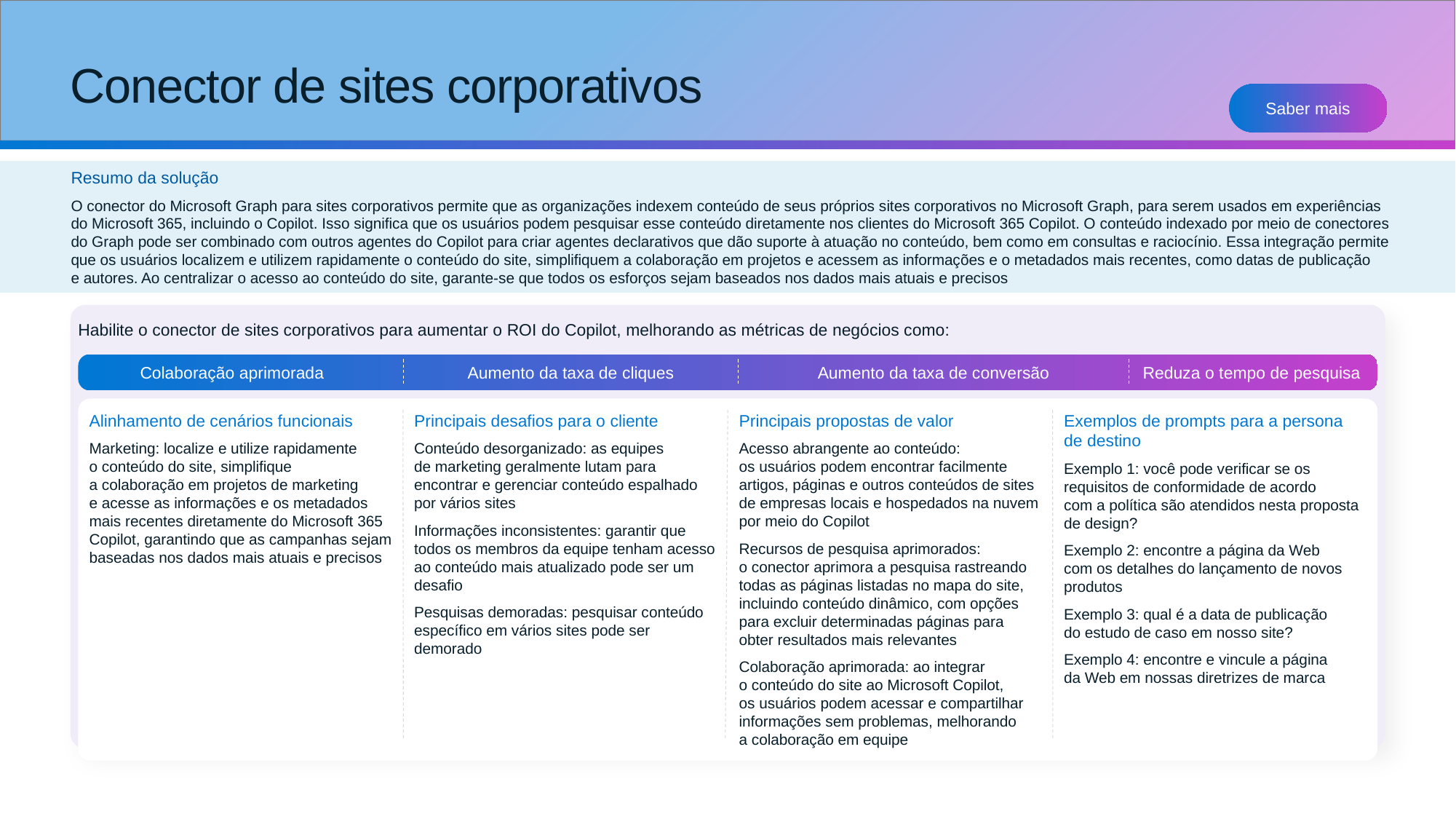

# Conector de sites corporativos
Saber mais

Resumo da solução
O conector do Microsoft Graph para sites corporativos permite que as organizações indexem conteúdo de seus próprios sites corporativos no Microsoft Graph, para serem usados em experiências do Microsoft 365, incluindo o Copilot. Isso significa que os usuários podem pesquisar esse conteúdo diretamente nos clientes do Microsoft 365 Copilot. O conteúdo indexado por meio de conectores do Graph pode ser combinado com outros agentes do Copilot para criar agentes declarativos que dão suporte à atuação no conteúdo, bem como em consultas e raciocínio. Essa integração permite que os usuários localizem e utilizem rapidamente o conteúdo do site, simplifiquem a colaboração em projetos e acessem as informações e o metadados mais recentes, como datas de publicação
e autores. Ao centralizar o acesso ao conteúdo do site, garante-se que todos os esforços sejam baseados nos dados mais atuais e precisos

Habilite o conector de sites corporativos para aumentar o ROI do Copilot, melhorando as métricas de negócios como:

Colaboração aprimorada
Aumento da taxa de cliques
Aumento da taxa de conversão
Reduza o tempo de pesquisa

Alinhamento de cenários funcionais
Marketing: localize e utilize rapidamente
o conteúdo do site, simplifique
a colaboração em projetos de marketing
e acesse as informações e os metadados mais recentes diretamente do Microsoft 365 Copilot, garantindo que as campanhas sejam baseadas nos dados mais atuais e precisos
Principais desafios para o cliente
Conteúdo desorganizado: as equipes
de marketing geralmente lutam para encontrar e gerenciar conteúdo espalhado por vários sites
Informações inconsistentes: garantir que todos os membros da equipe tenham acesso ao conteúdo mais atualizado pode ser um desafio
Pesquisas demoradas: pesquisar conteúdo específico em vários sites pode ser demorado
Principais propostas de valor
Acesso abrangente ao conteúdo:
os usuários podem encontrar facilmente artigos, páginas e outros conteúdos de sites de empresas locais e hospedados na nuvem por meio do Copilot
Recursos de pesquisa aprimorados:
o conector aprimora a pesquisa rastreando todas as páginas listadas no mapa do site, incluindo conteúdo dinâmico, com opções para excluir determinadas páginas para obter resultados mais relevantes
Colaboração aprimorada: ao integrar
o conteúdo do site ao Microsoft Copilot,
os usuários podem acessar e compartilhar informações sem problemas, melhorando
a colaboração em equipe
Exemplos de prompts para a persona
de destino
Exemplo 1: você pode verificar se os requisitos de conformidade de acordo
com a política são atendidos nesta proposta de design?
Exemplo 2: encontre a página da Web
com os detalhes do lançamento de novos produtos
Exemplo 3: qual é a data de publicação
do estudo de caso em nosso site?
Exemplo 4: encontre e vincule a página
da Web em nossas diretrizes de marca